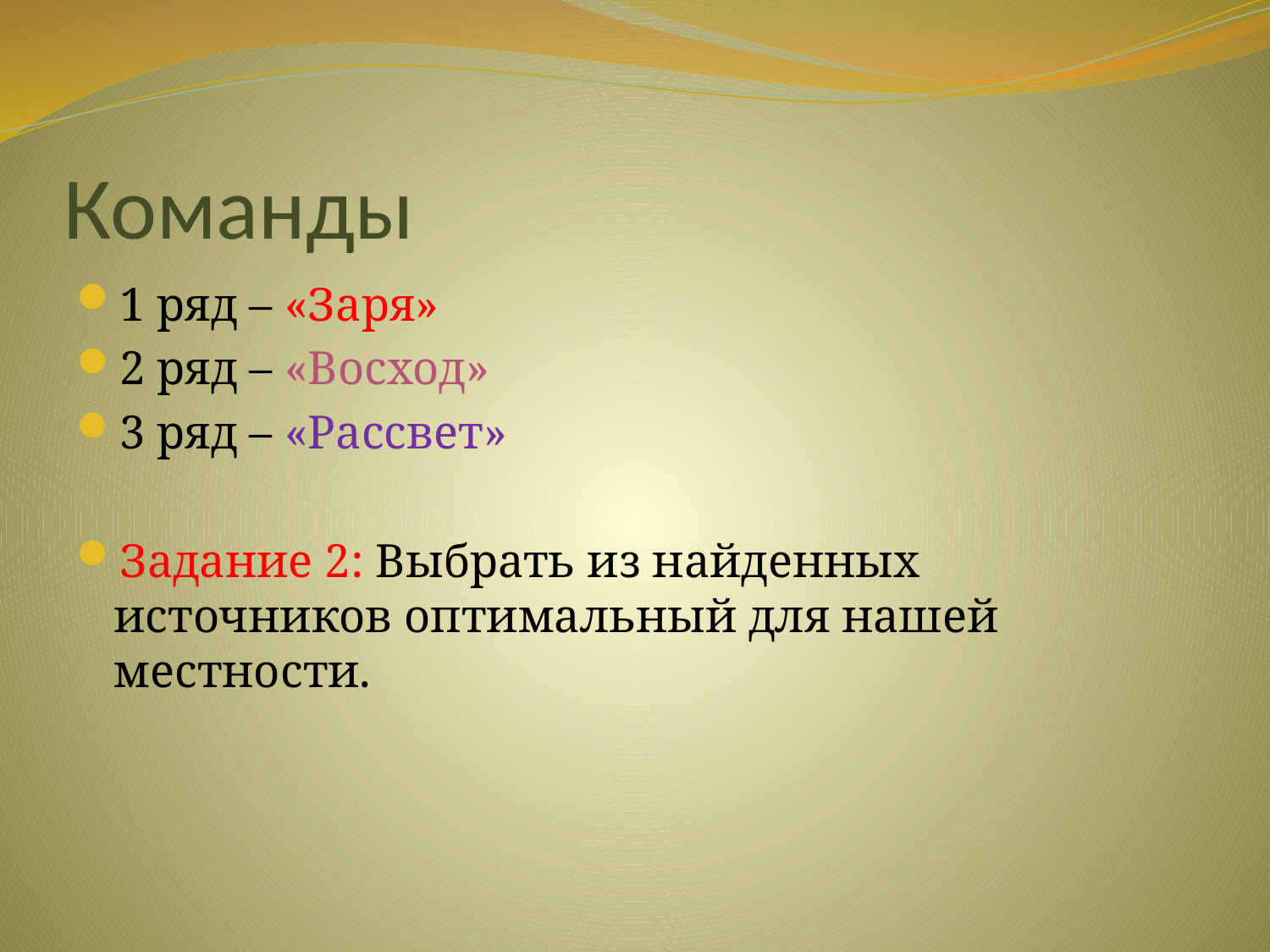

# Команды
1 ряд – «Заря»
2 ряд – «Восход»
3 ряд – «Рассвет»

Задание 2: Выбрать из найденных источников оптимальный для нашей местности.